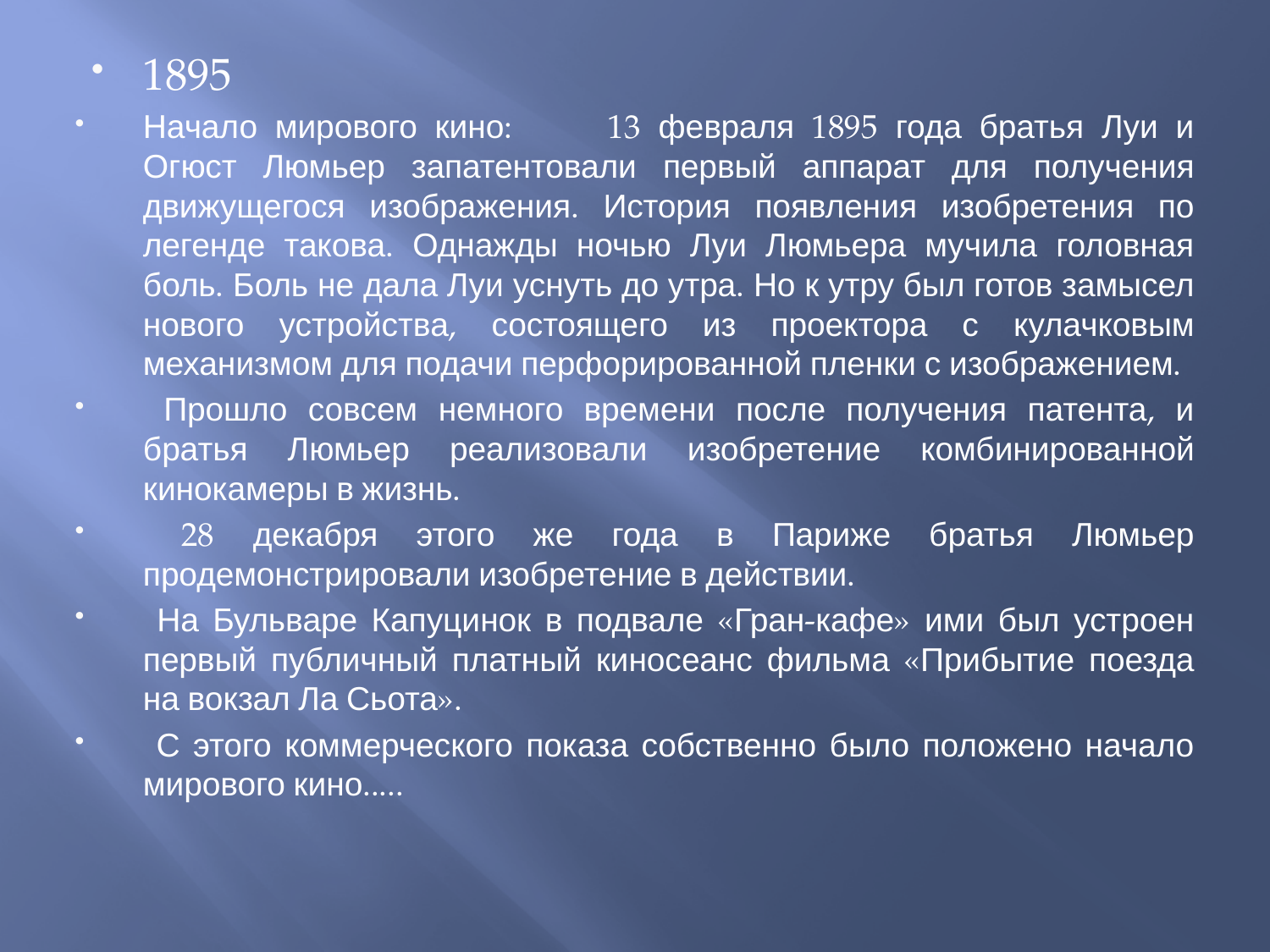

#
1895
Начало мирового кино: 	 13 февраля 1895 года братья Луи и Огюст Люмьер запатентовали первый аппарат для получения движущегося изображения. История появления изобретения по легенде такова. Однажды ночью Луи Люмьера мучила головная боль. Боль не дала Луи уснуть до утра. Но к утру был готов замысел нового устройства, состоящего из проектора с кулачковым механизмом для подачи перфорированной пленки с изображением.
 Прошло совсем немного времени после получения патента, и братья Люмьер реализовали изобретение комбинированной кинокамеры в жизнь.
 28 декабря этого же года в Париже братья Люмьер продемонстрировали изобретение в действии.
 На Бульваре Капуцинок в подвале «Гран-кафе» ими был устроен первый публичный платный киносеанс фильма «Прибытие поезда на вокзал Ла Сьота».
 С этого коммерческого показа собственно было положено начало мирового кино.....